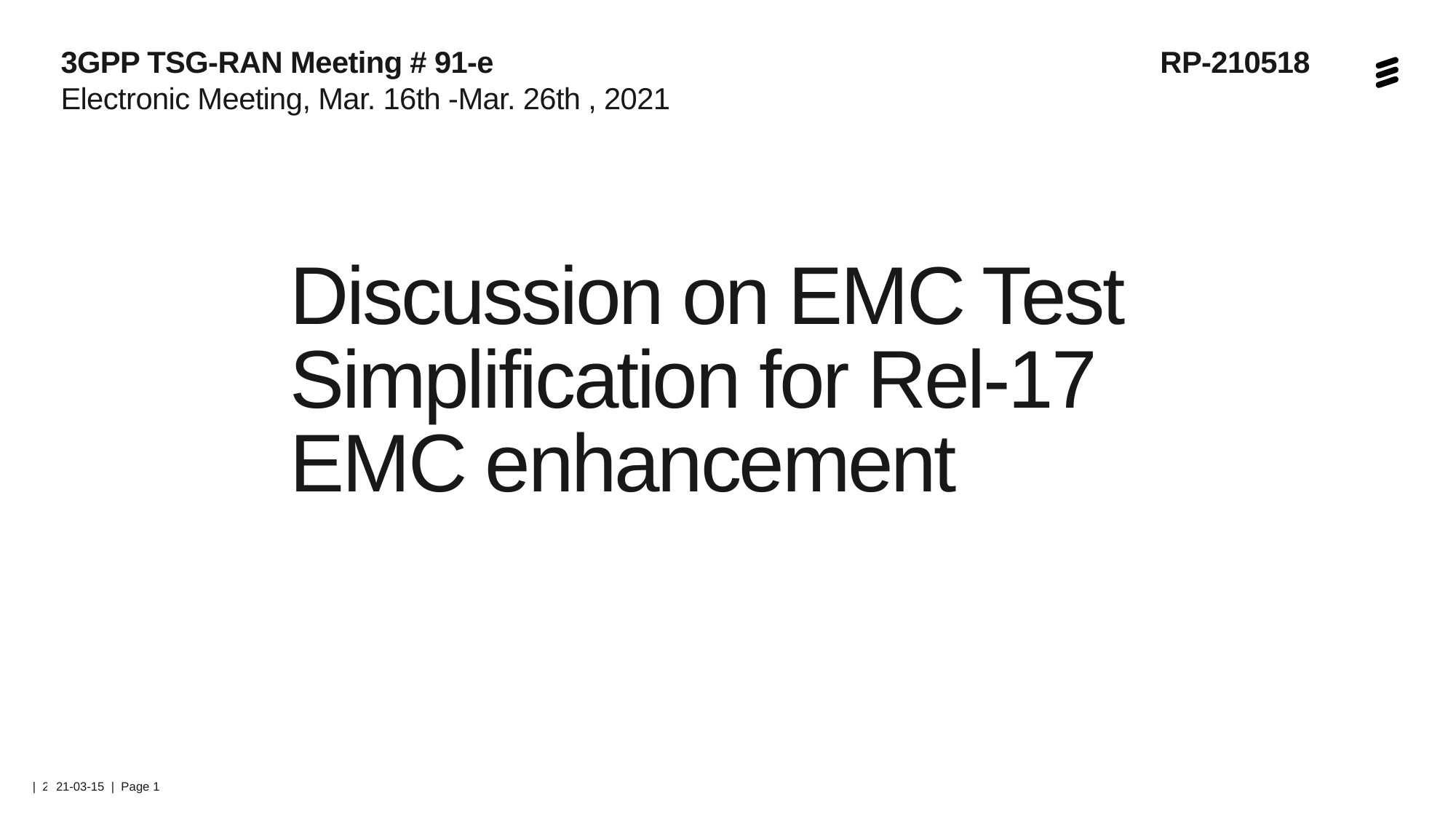

3GPP TSG-RAN Meeting # 91-e							 RP‑210518
Electronic Meeting, Mar. 16th -Mar. 26th , 2021

# Discussion on EMC Test Simplification for Rel-17 EMC enhancement